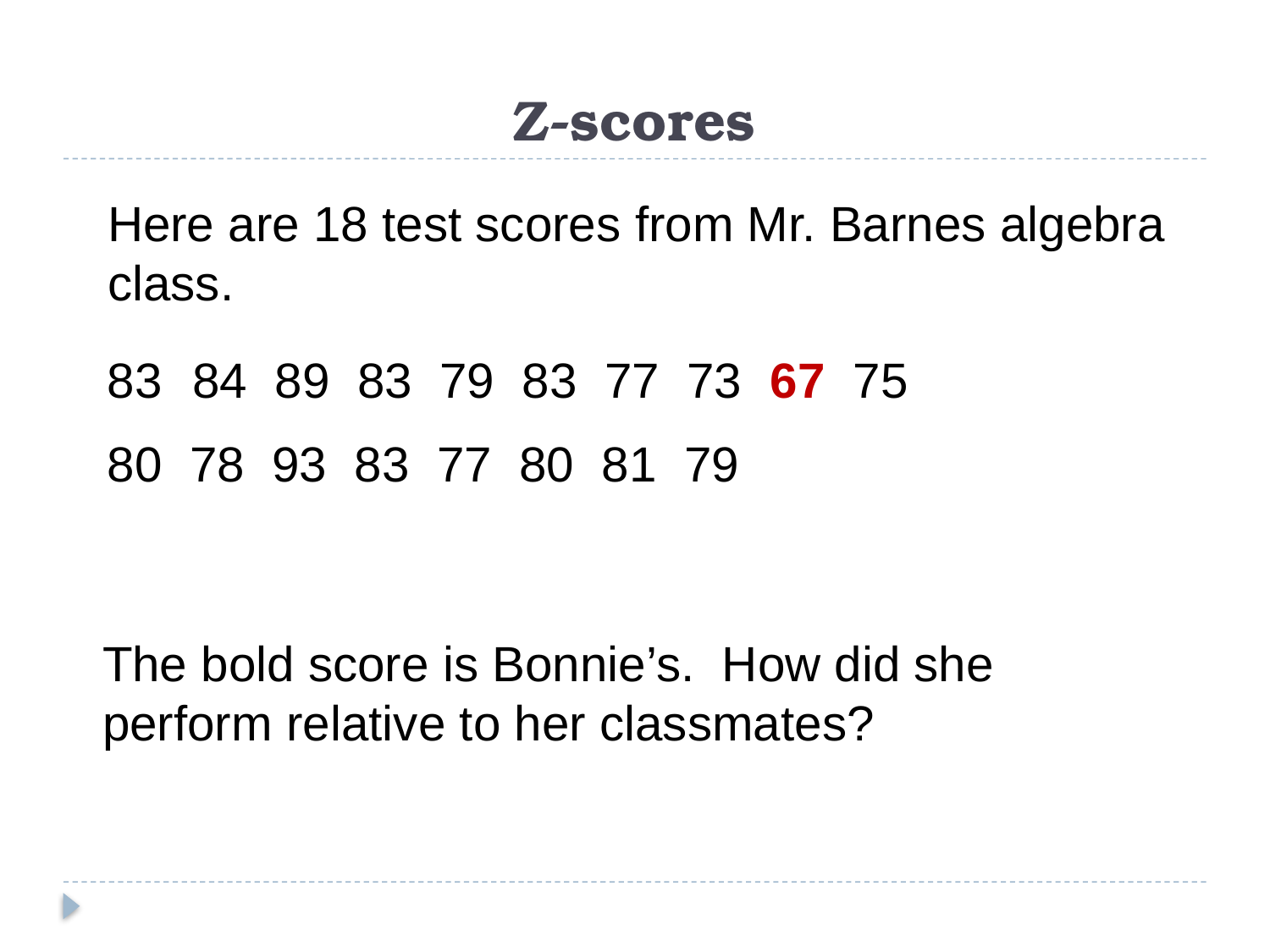

# Z-scores
Here are 18 test scores from Mr. Barnes algebra class.
 84  89  83  79  83  77  73  67  75
80  78  93  83  77  80  81  79
The bold score is Bonnie’s.  How did she perform relative to her classmates?